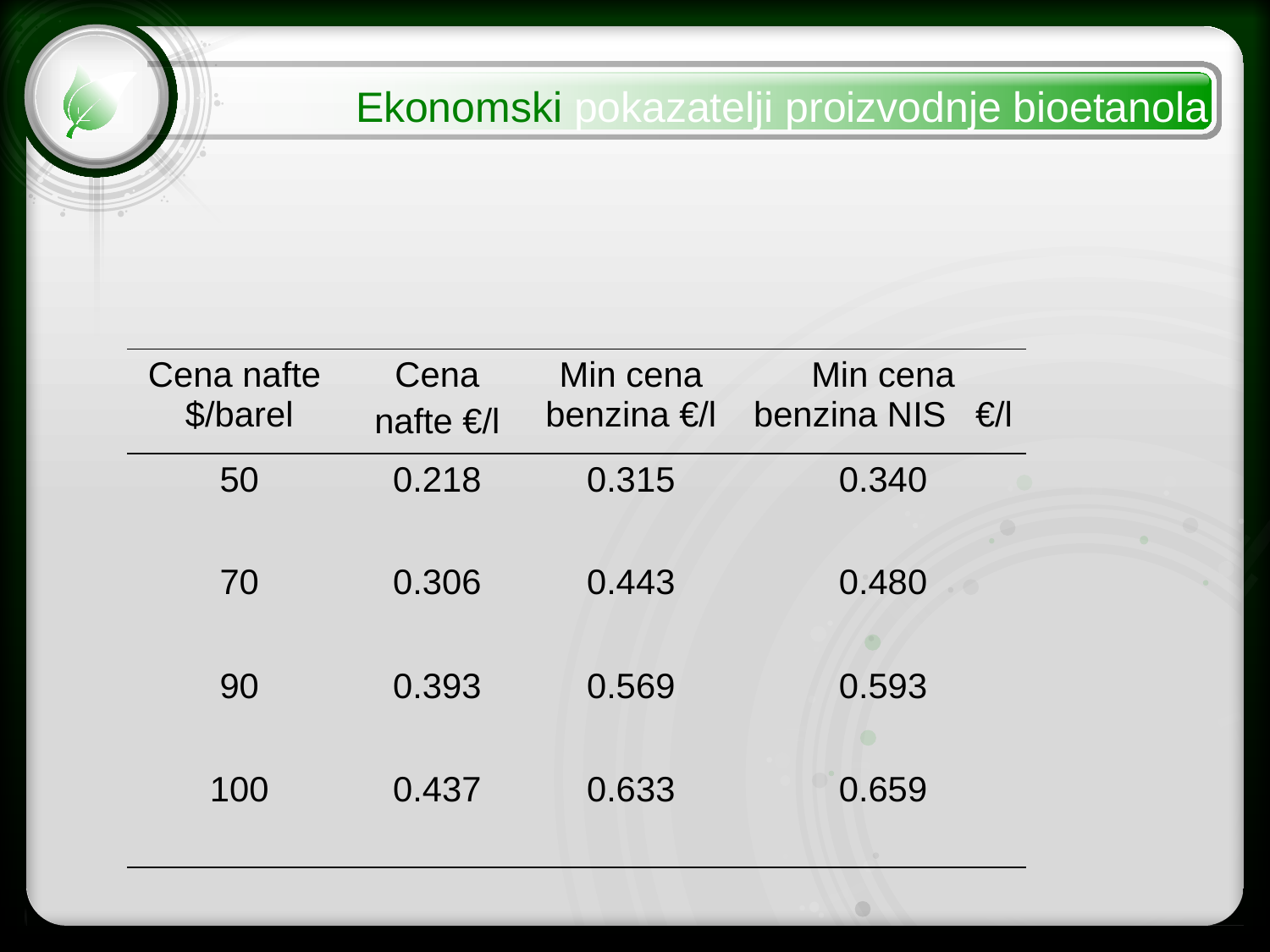

Ekonomski pokazatelji proizvodnje bioetanola
| Cena nafte $/barel | Cena nafte €/l | Min cena benzina €/l | Min cena benzina NIS €/l |
| --- | --- | --- | --- |
| 50 | 0.218 | 0.315 | 0.340 |
| 70 | 0.306 | 0.443 | 0.480 |
| 90 | 0.393 | 0.569 | 0.593 |
| 100 | 0.437 | 0.633 | 0.659 |